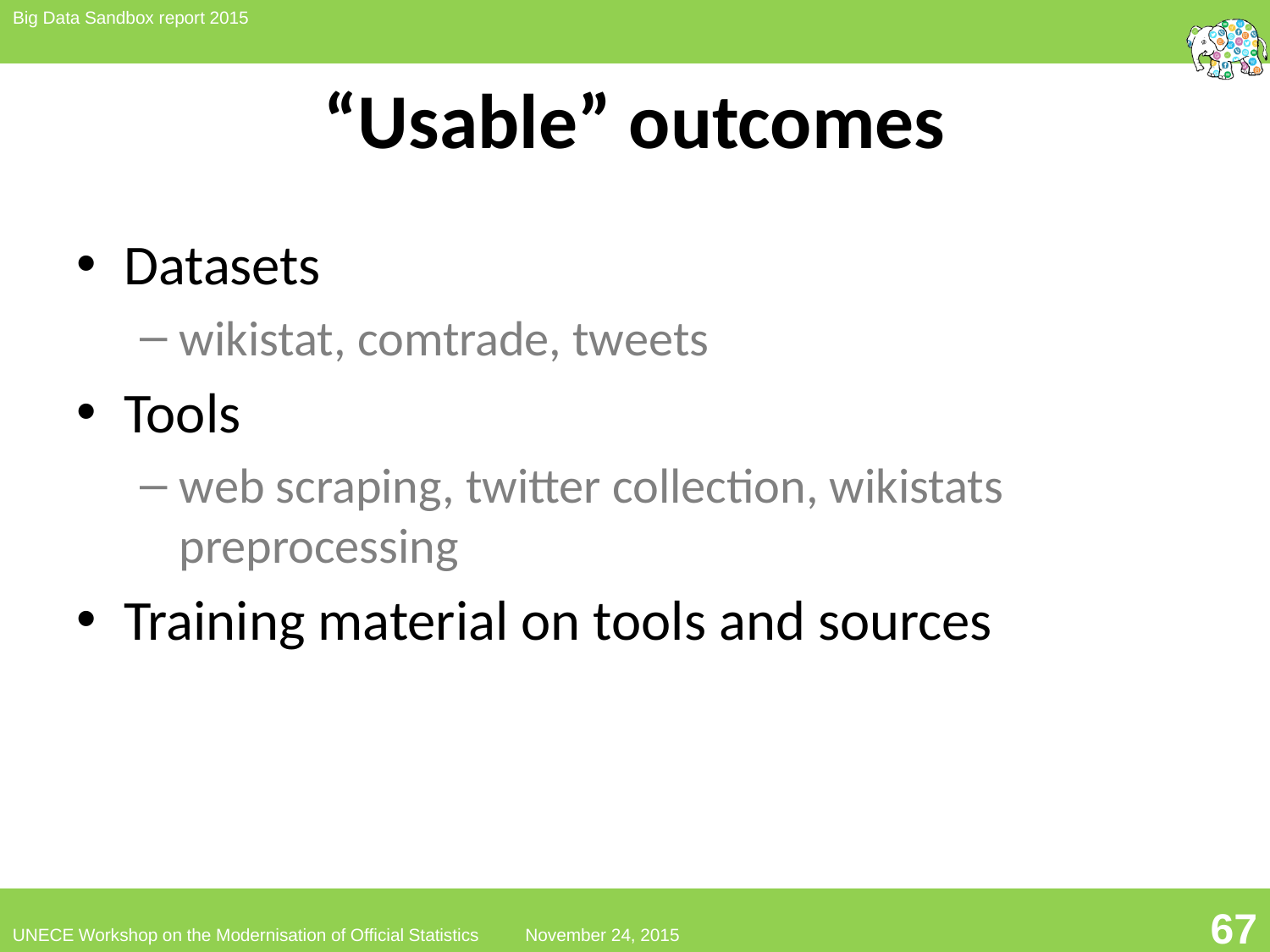

# “Usable” outcomes
Datasets
wikistat, comtrade, tweets
Tools
web scraping, twitter collection, wikistats preprocessing
Training material on tools and sources
67